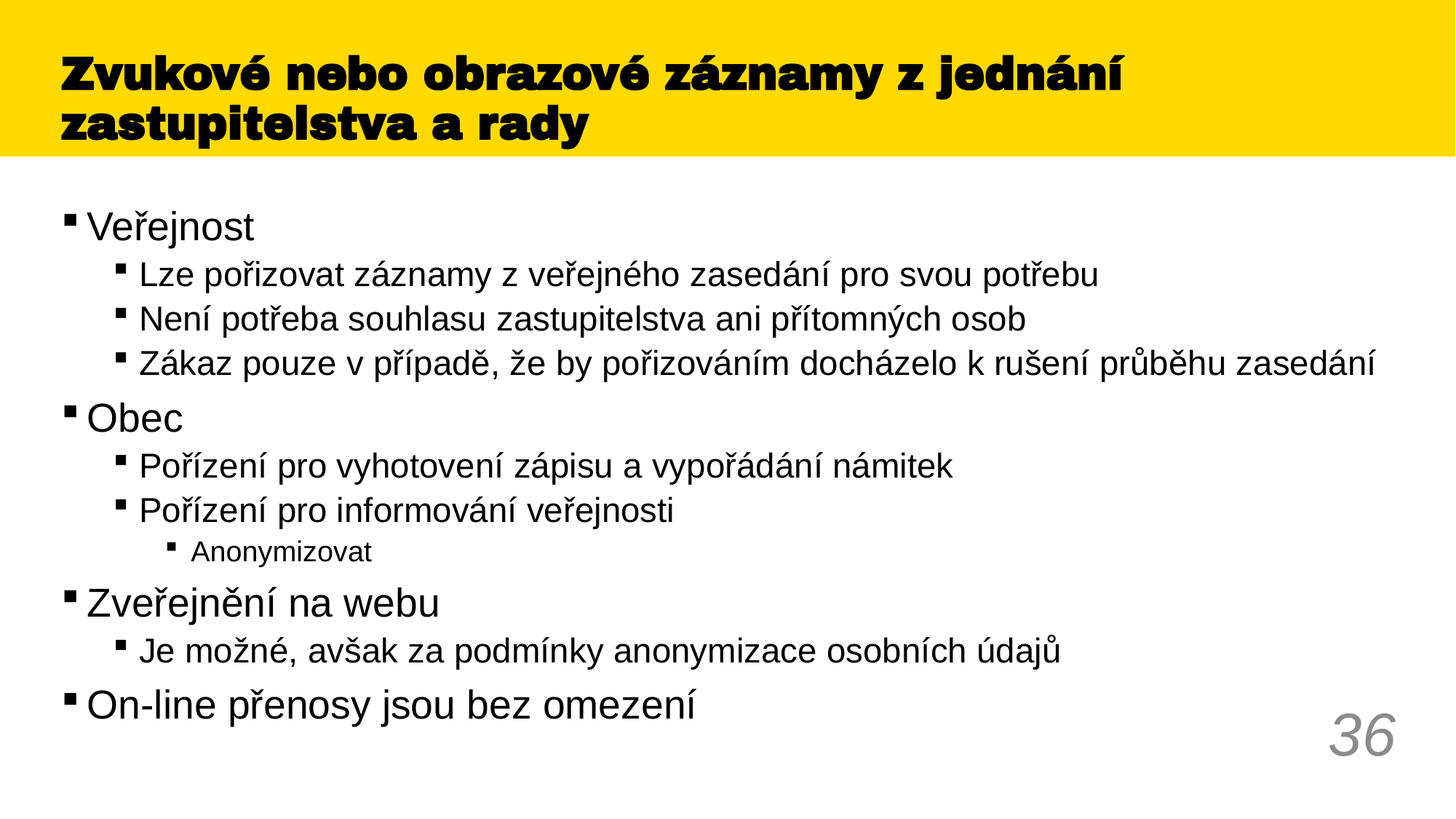

# Zvukové nebo obrazové záznamy z jednání zastupitelstva a rady
Veřejnost
Lze pořizovat záznamy z veřejného zasedání pro svou potřebu
Není potřeba souhlasu zastupitelstva ani přítomných osob
Zákaz pouze v případě, že by pořizováním docházelo k rušení průběhu zasedání
Obec
Pořízení pro vyhotovení zápisu a vypořádání námitek
Pořízení pro informování veřejnosti
Anonymizovat
Zveřejnění na webu
Je možné, avšak za podmínky anonymizace osobních údajů
On-line přenosy jsou bez omezení
36